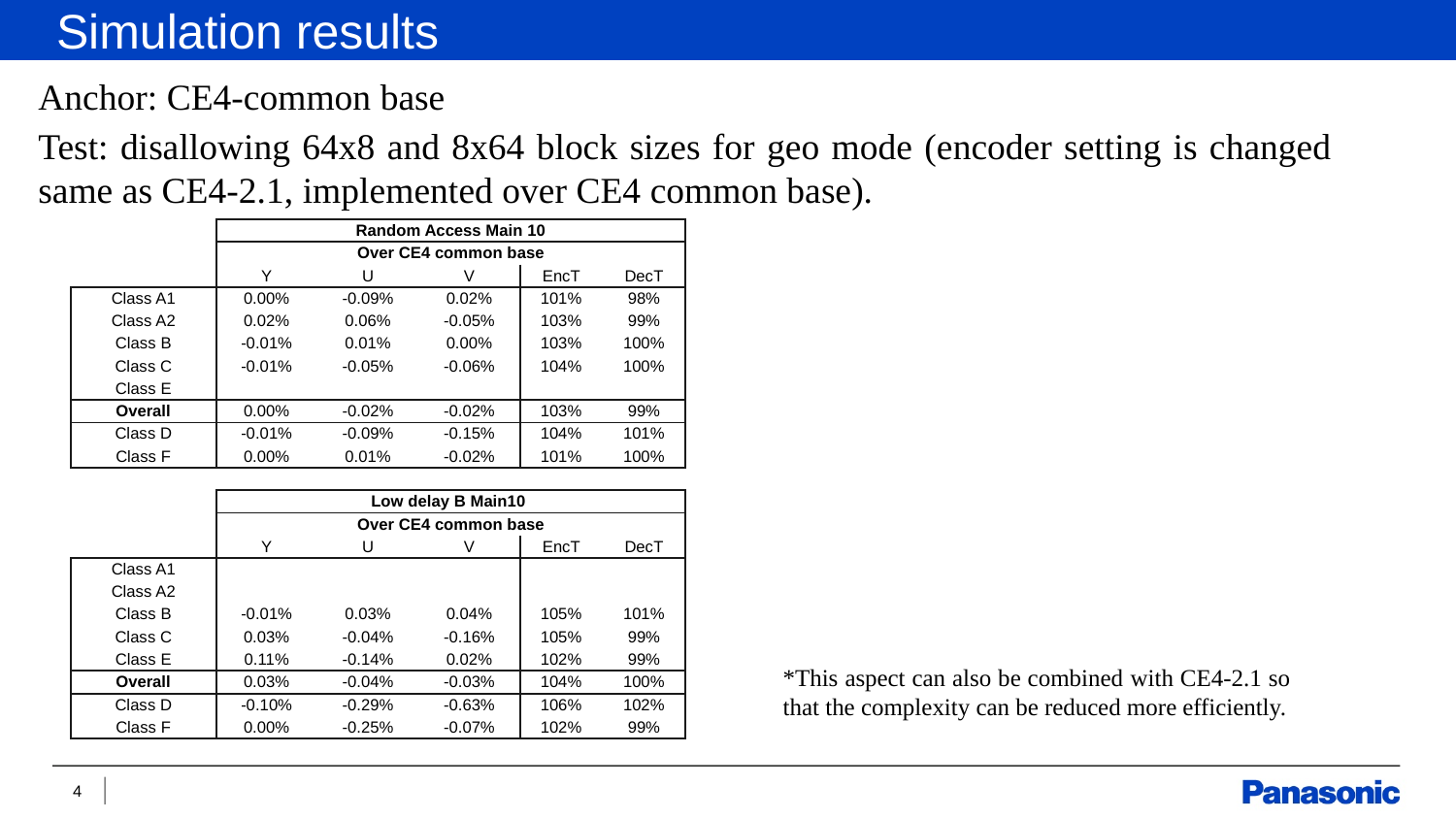

Simulation results
Anchor: CE4-common base
Test: disallowing 64x8 and 8x64 block sizes for geo mode (encoder setting is changed same as CE4-2.1, implemented over CE4 common base).
|  | Random Access Main 10 |  |  |  |  |
| --- | --- | --- | --- | --- | --- |
|  | Over CE4 common base |  |  |  |  |
|  | Y | U | V | EncT | DecT |
| Class A1 | 0.00% | -0.09% | 0.02% | 101% | 98% |
| Class A2 | 0.02% | 0.06% | -0.05% | 103% | 99% |
| Class B | -0.01% | 0.01% | 0.00% | 103% | 100% |
| Class C | -0.01% | -0.05% | -0.06% | 104% | 100% |
| Class E |  |  |  |  |  |
| Overall | 0.00% | -0.02% | -0.02% | 103% | 99% |
| Class D | -0.01% | -0.09% | -0.15% | 104% | 101% |
| Class F | 0.00% | 0.01% | -0.02% | 101% | 100% |
|  |  |  |  |  |  |
|  | Low delay B Main10 |  |  |  |  |
|  | Over CE4 common base |  |  |  |  |
|  | Y | U | V | EncT | DecT |
| Class A1 |  |  |  |  |  |
| Class A2 |  |  |  |  |  |
| Class B | -0.01% | 0.03% | 0.04% | 105% | 101% |
| Class C | 0.03% | -0.04% | -0.16% | 105% | 99% |
| Class E | 0.11% | -0.14% | 0.02% | 102% | 99% |
| Overall | 0.03% | -0.04% | -0.03% | 104% | 100% |
| Class D | -0.10% | -0.29% | -0.63% | 106% | 102% |
| Class F | 0.00% | -0.25% | -0.07% | 102% | 99% |
*This aspect can also be combined with CE4-2.1 so that the complexity can be reduced more efficiently.